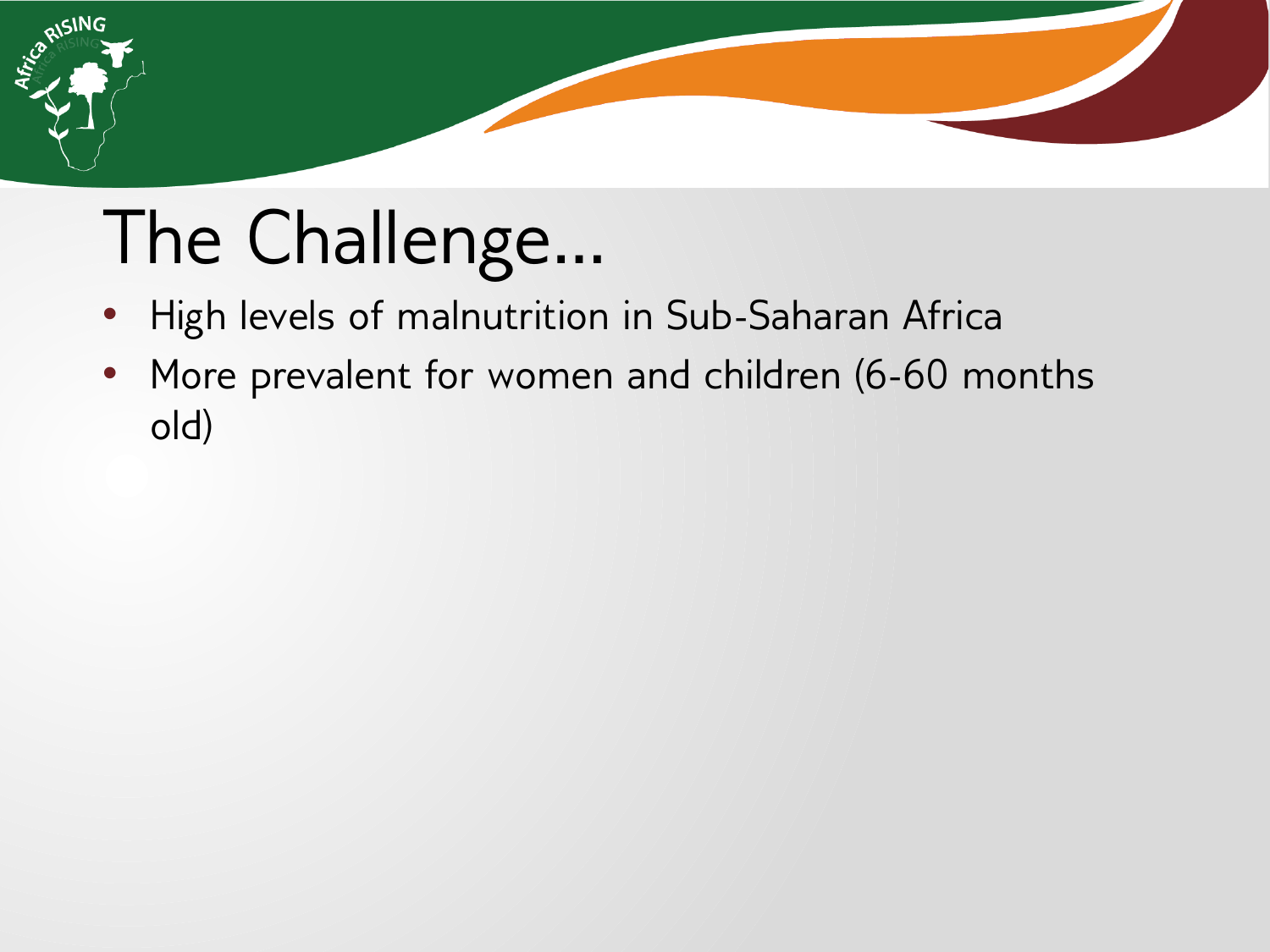

The Challenge…
High levels of malnutrition in Sub-Saharan Africa
More prevalent for women and children (6-60 months old)